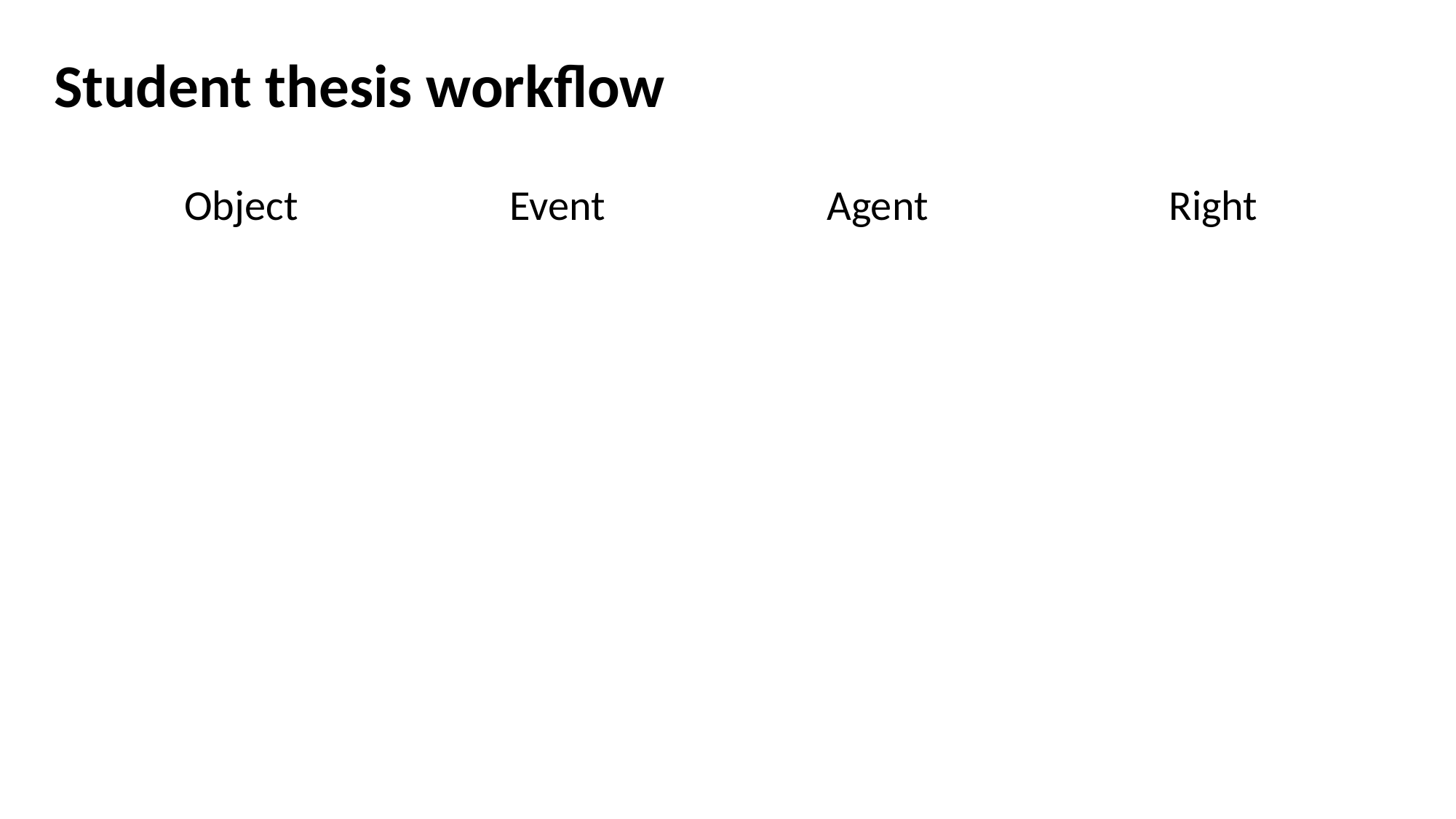

Student thesis workflow
                  Object                      Event                       Agent                         Right